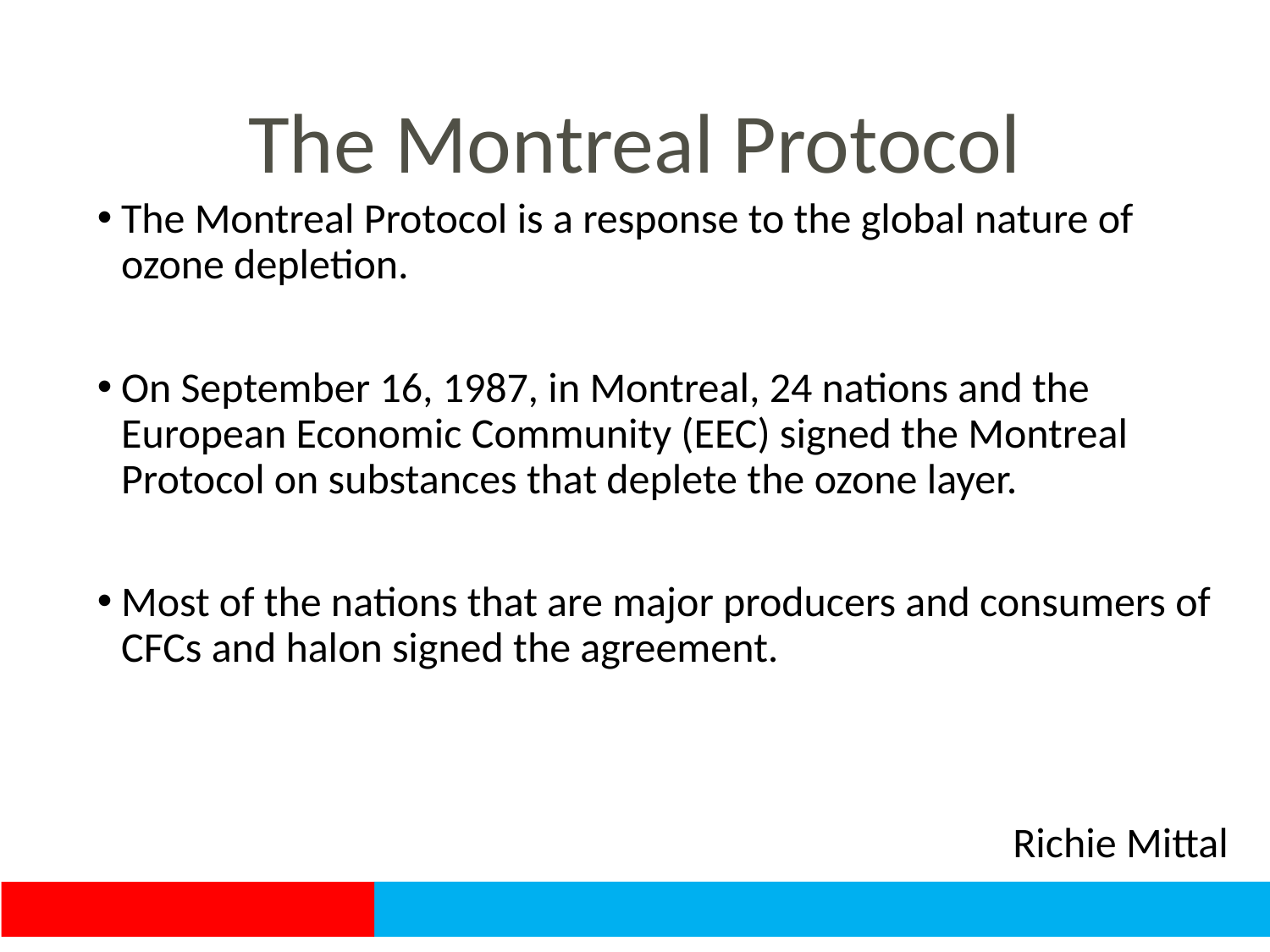

# The Montreal Protocol
The Montreal Protocol is a response to the global nature of ozone depletion.

On September 16, 1987, in Montreal, 24 nations and the European Economic Community (EEC) signed the Montreal Protocol on substances that deplete the ozone layer.

Most of the nations that are major producers and consumers of CFCs and halon signed the agreement.

Richie Mittal